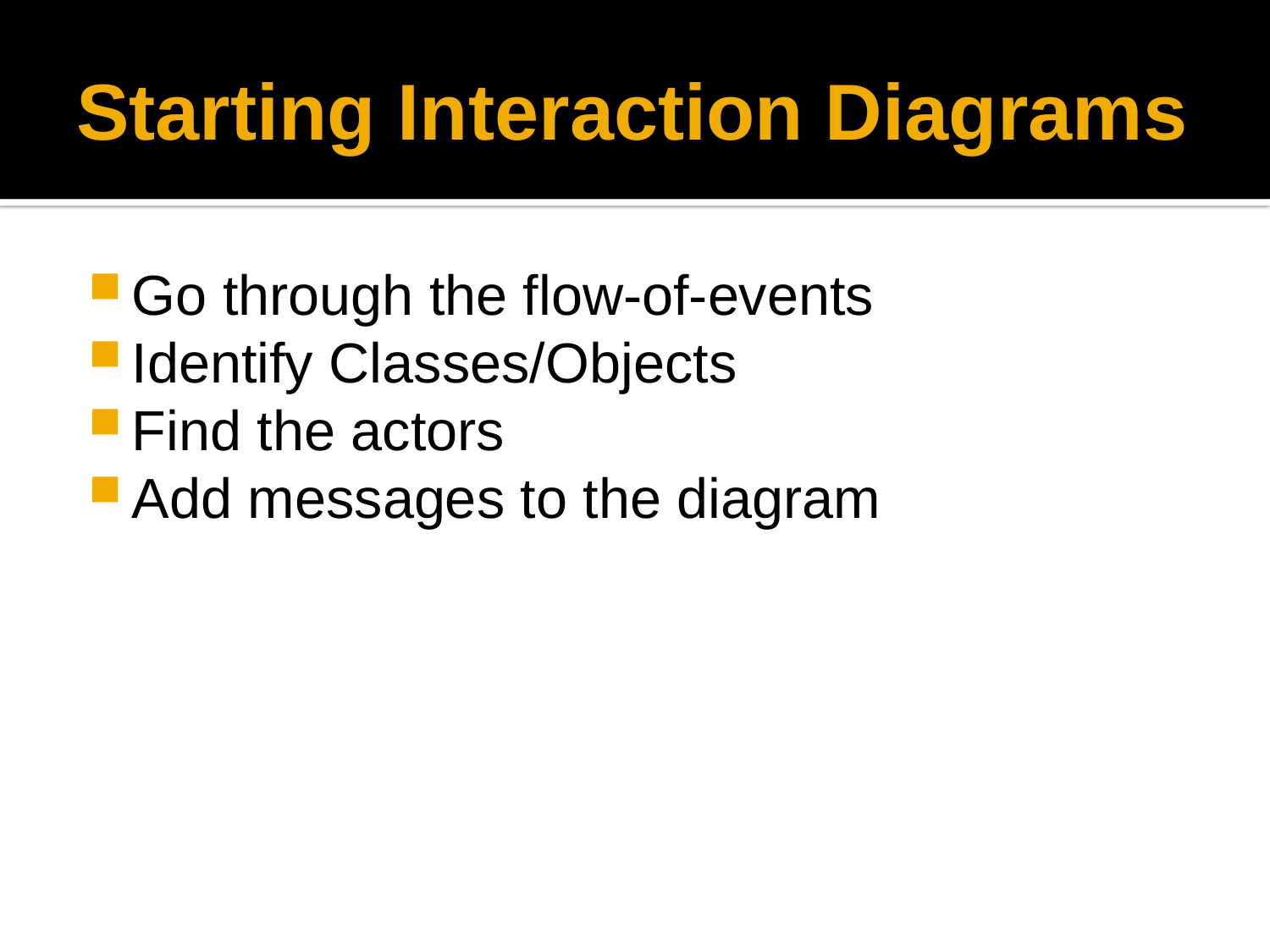

# Starting Interaction Diagrams
Go through the flow-of-events
Identify Classes/Objects
Find the actors
Add messages to the diagram